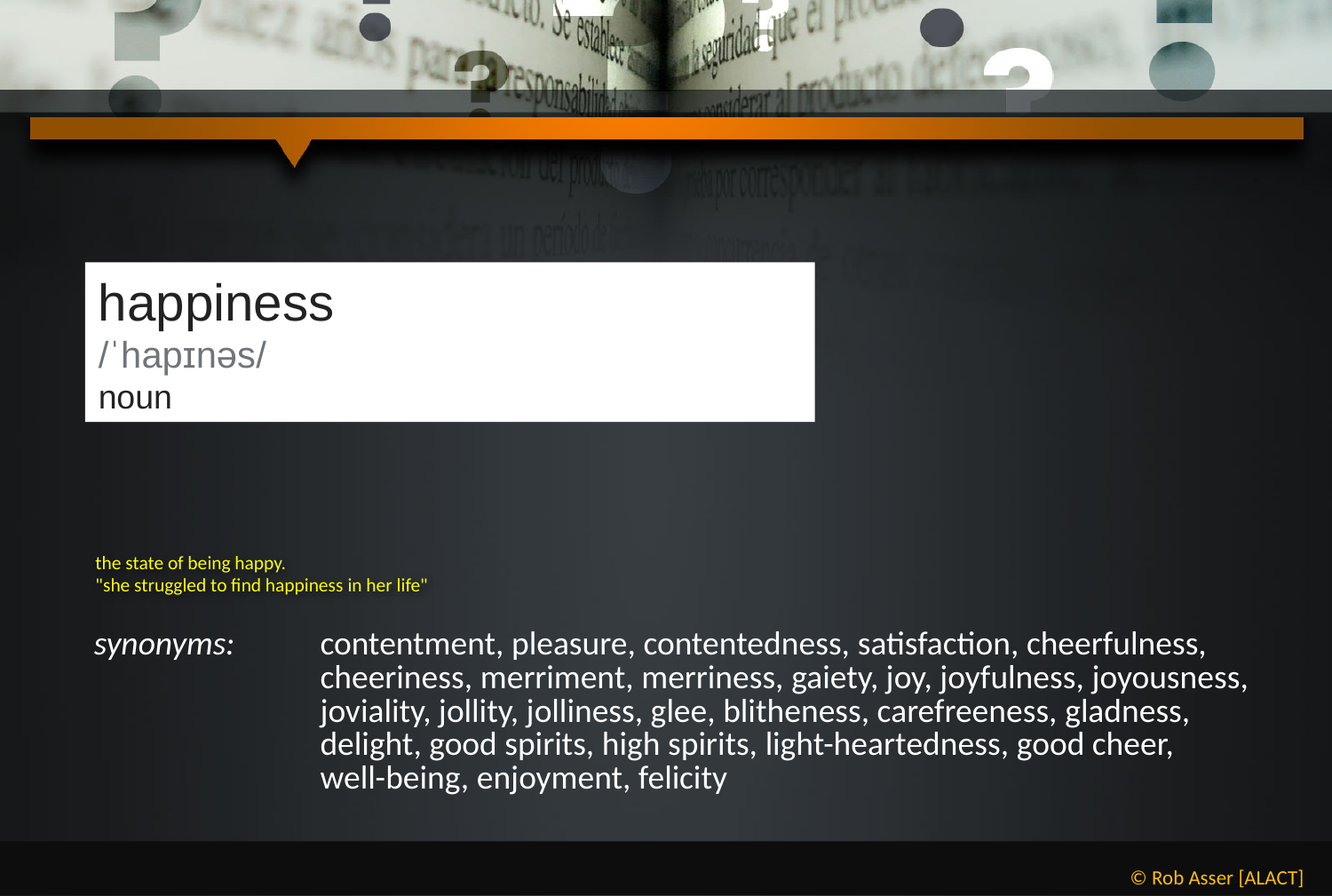

happiness
/ˈhapɪnəs/
noun

# the state of being happy. "she struggled to find happiness in her life"
| synonyms: | contentment, pleasure, contentedness, satisfaction, cheerfulness,  cheeriness, merriment, merriness, gaiety, joy, joyfulness, joyousness,  joviality, jollity, jolliness, glee, blitheness, carefreeness, gladness,  delight, good spirits, high spirits, light-heartedness, good cheer,  well-being, enjoyment, felicity |
| --- | --- |

© Rob Asser [ALACT]